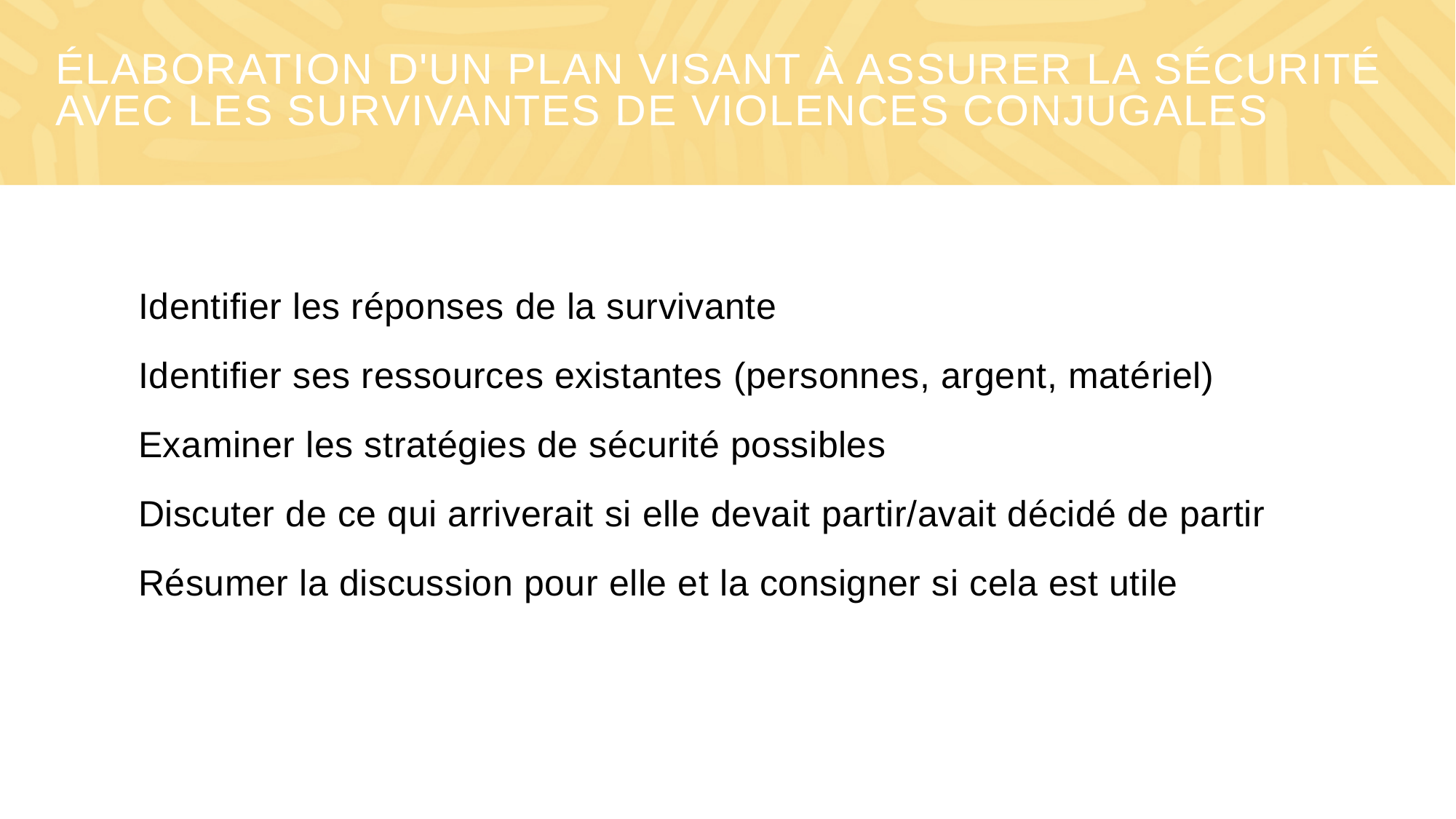

# Élaboration d'un plan visant à assurer la sécurité avec les survivantes de violences conjugales
Identifier les réponses de la survivante
Identifier ses ressources existantes (personnes, argent, matériel)
Examiner les stratégies de sécurité possibles
Discuter de ce qui arriverait si elle devait partir/avait décidé de partir
Résumer la discussion pour elle et la consigner si cela est utile